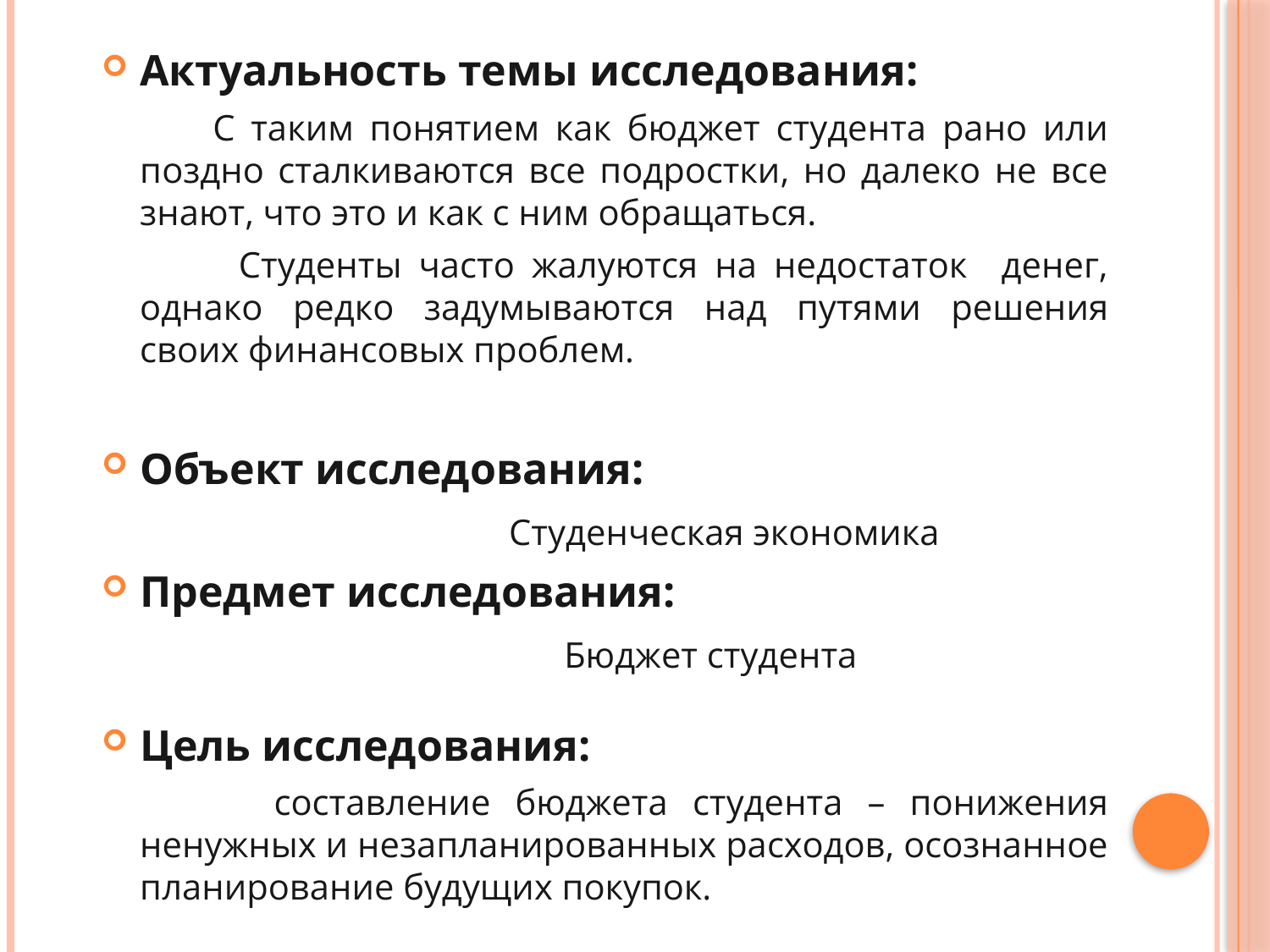

Актуальность темы исследования:
       С таким понятием как бюджет студента рано или поздно сталкиваются все подростки, но далеко не все знают, что это и как с ним обращаться.
        Студенты часто жалуются на недостаток  денег, однако редко задумываются над путями решения своих финансовых проблем.

Объект исследования:
                                     Студенческая экономика
Предмет исcледования:
                                          Бюджет студента

Цель исследования:
       составление бюджета студента – понижения ненужных и незапланированных расходов, осознанное планирование будущих покупок.